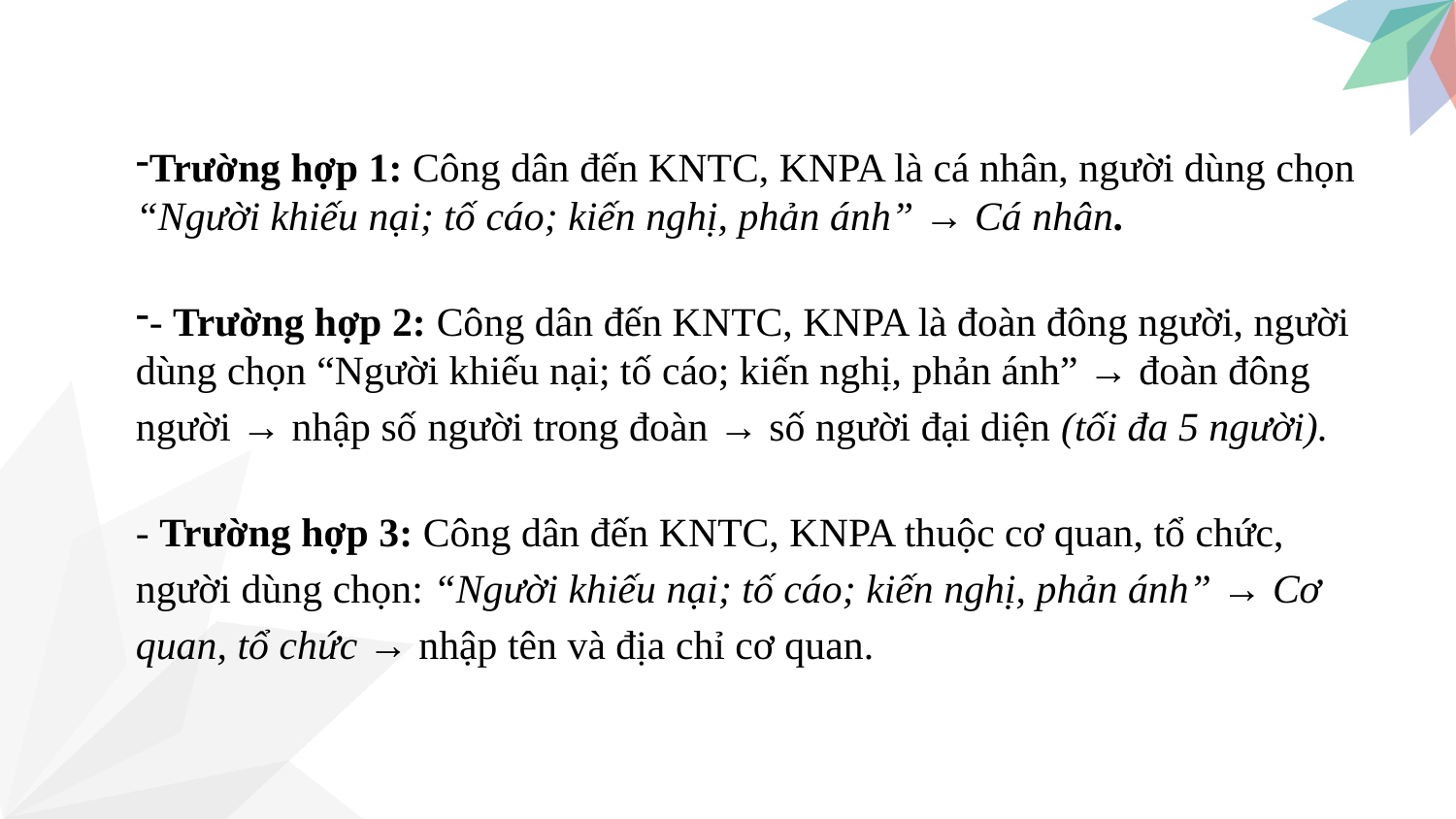

Trường hợp 1: Công dân đến KNTC, KNPA là cá nhân, người dùng chọn “Người khiếu nại; tố cáo; kiến nghị, phản ánh” → Cá nhân.
- Trường hợp 2: Công dân đến KNTC, KNPA là đoàn đông người, người dùng chọn “Người khiếu nại; tố cáo; kiến nghị, phản ánh” → đoàn đông
người → nhập số người trong đoàn → số người đại diện (tối đa 5 người).
- Trường hợp 3: Công dân đến KNTC, KNPA thuộc cơ quan, tổ chức,
người dùng chọn: “Người khiếu nại; tố cáo; kiến nghị, phản ánh” → Cơ
quan, tổ chức → nhập tên và địa chỉ cơ quan.